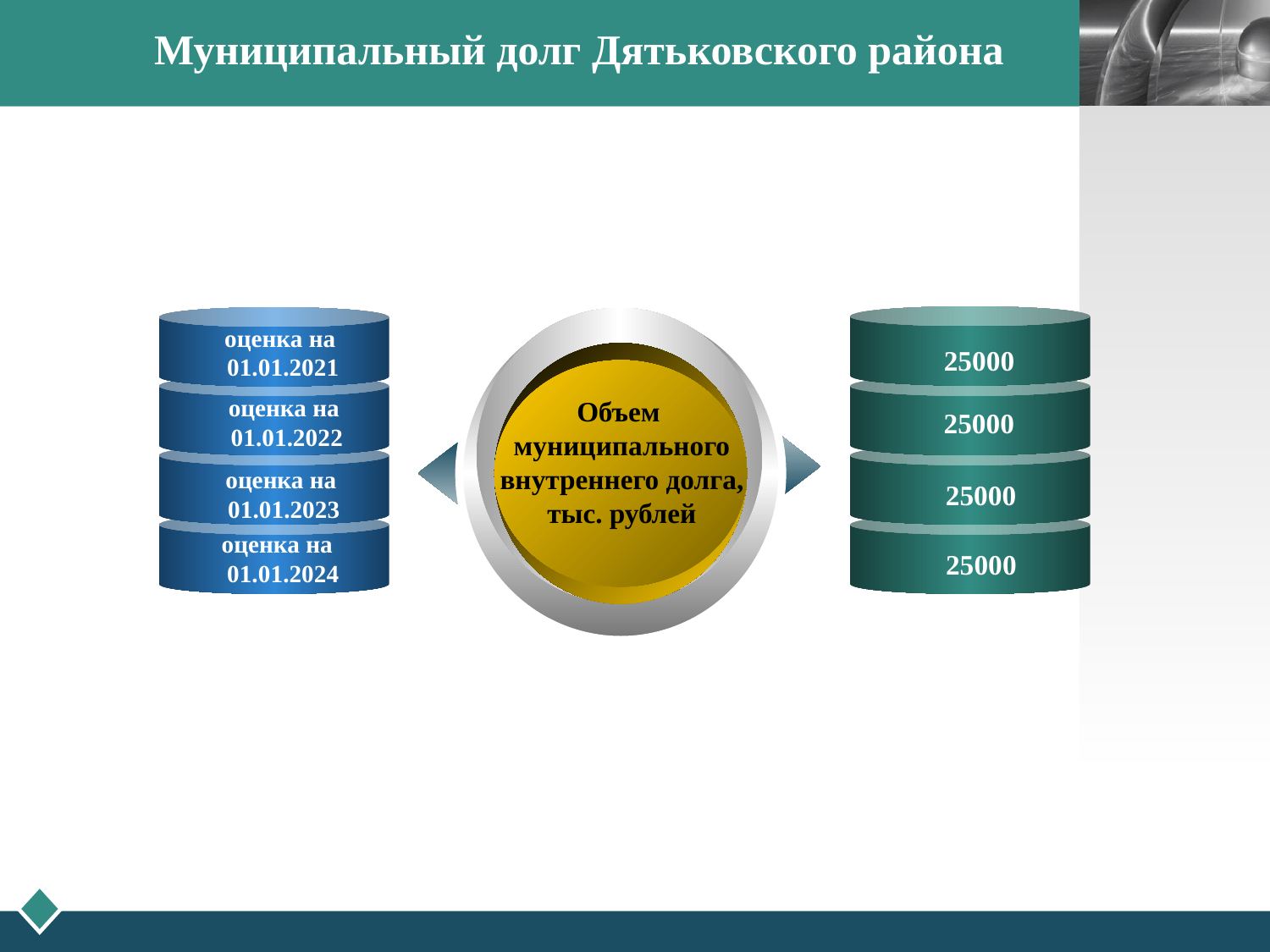

Муниципальный долг Дятьковского района

оценка на
 01.01.2022
Объем
муниципального
внутреннего долга,
тыс. рублей
25000

оценка на
01.01.2023

  оценка на
   01.01.2024
   оценка на
   01.01.2021
25000
25000
25000